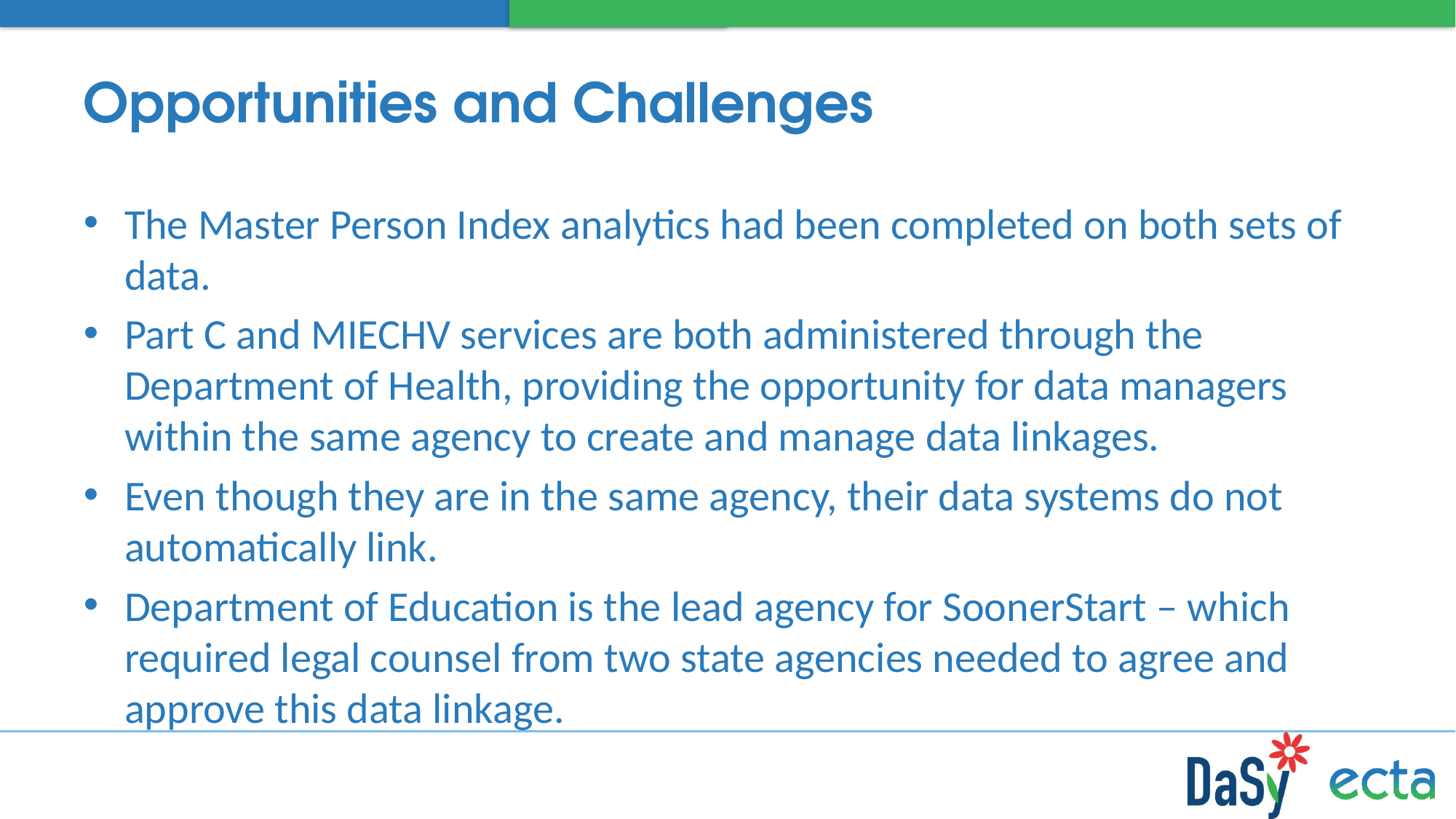

# Opportunities and Challenges
The Master Person Index analytics had been completed on both sets of data.
Part C and MIECHV services are both administered through the Department of Health, providing the opportunity for data managers within the same agency to create and manage data linkages.
Even though they are in the same agency, their data systems do not automatically link.
Department of Education is the lead agency for SoonerStart – which required legal counsel from two state agencies needed to agree and approve this data linkage.